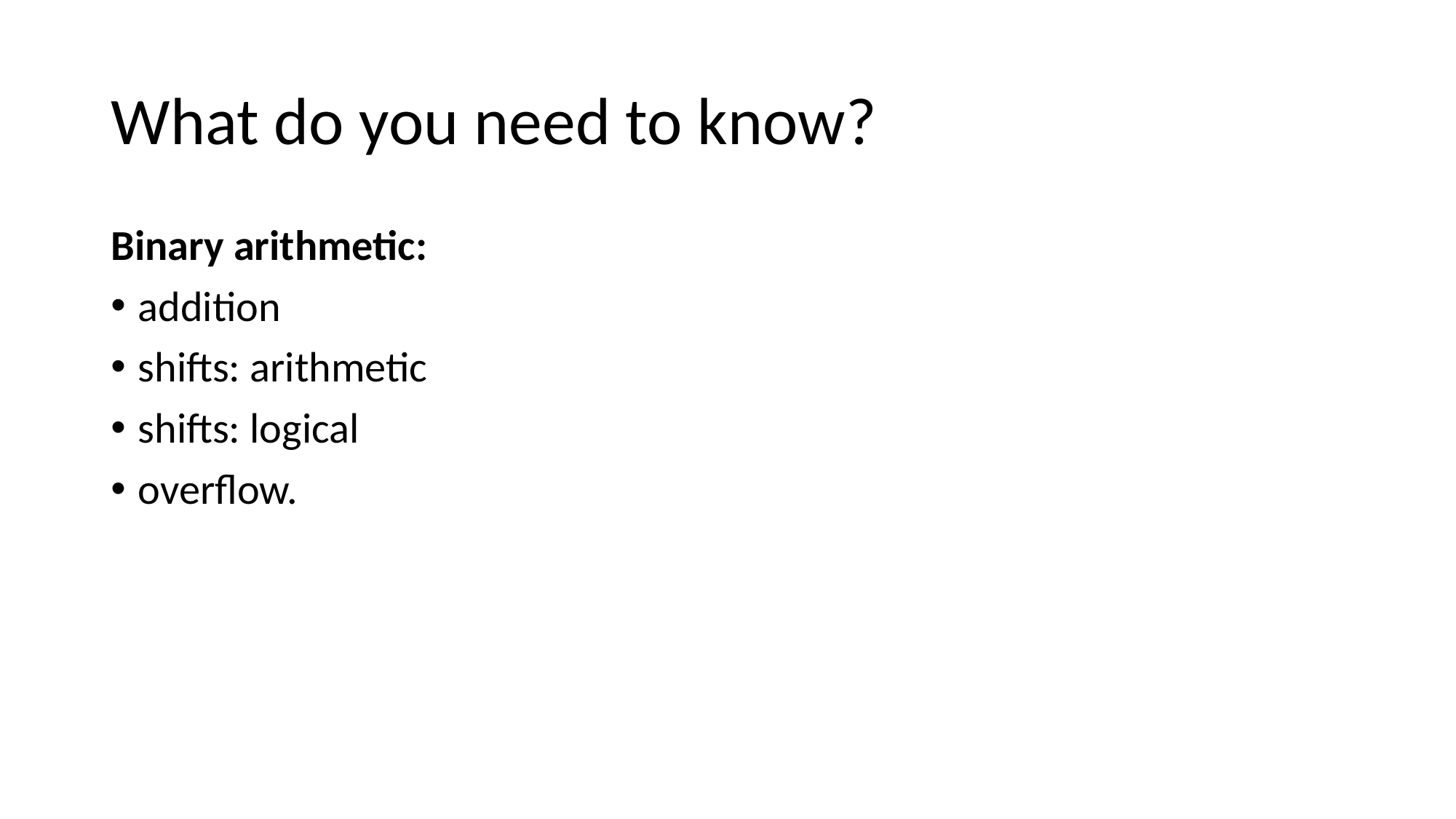

# What do you need to know?
Binary arithmetic:
addition
shifts: arithmetic
shifts: logical
overflow.